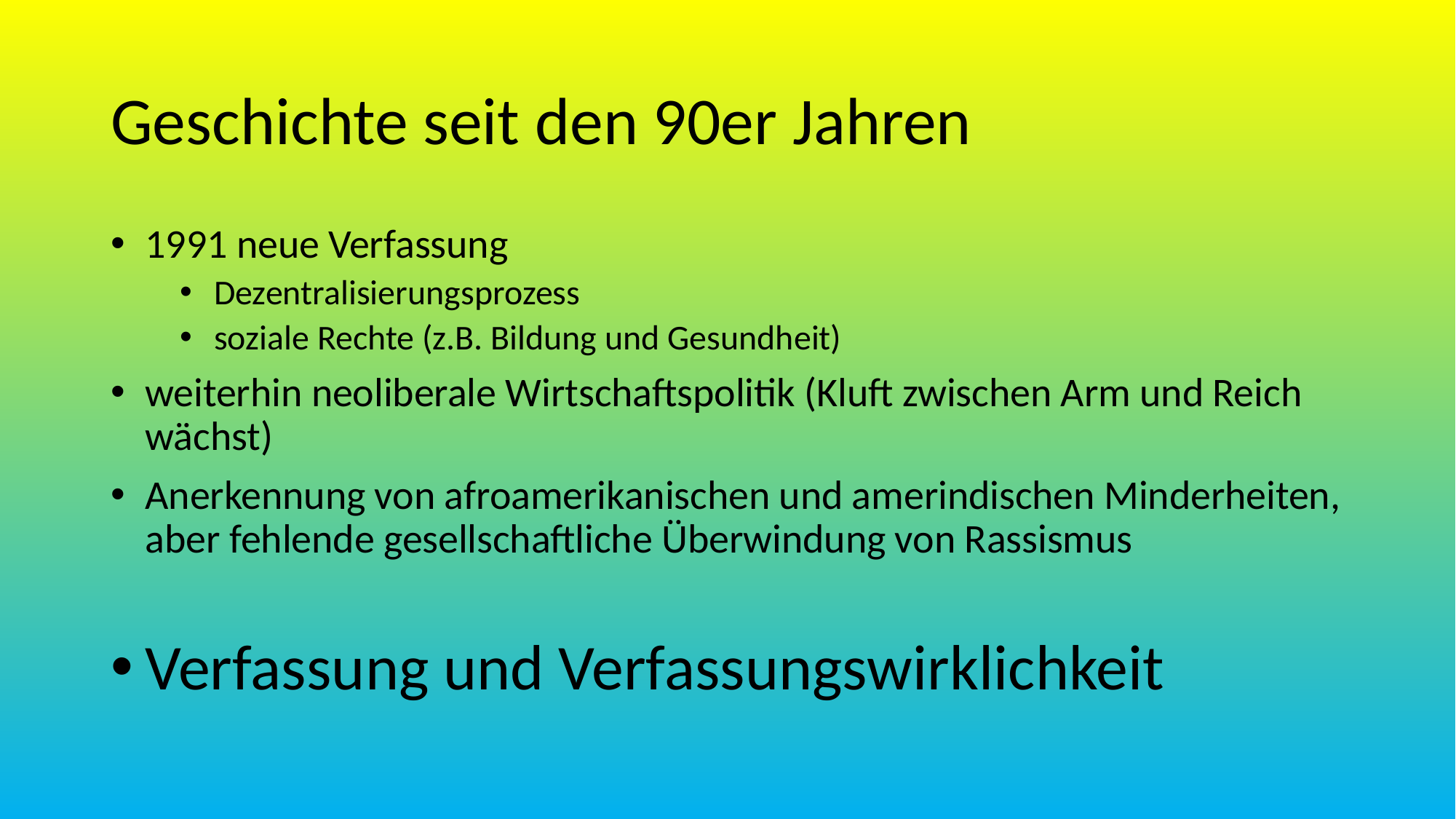

Geschichte seit den 90er Jahren
1991 neue Verfassung
Dezentralisierungsprozess
soziale Rechte (z.B. Bildung und Gesundheit)
weiterhin neoliberale Wirtschaftspolitik (Kluft zwischen Arm und Reich wächst)
Anerkennung von afroamerikanischen und amerindischen Minderheiten, aber fehlende gesellschaftliche Überwindung von Rassismus

Verfassung und Verfassungswirklichkeit